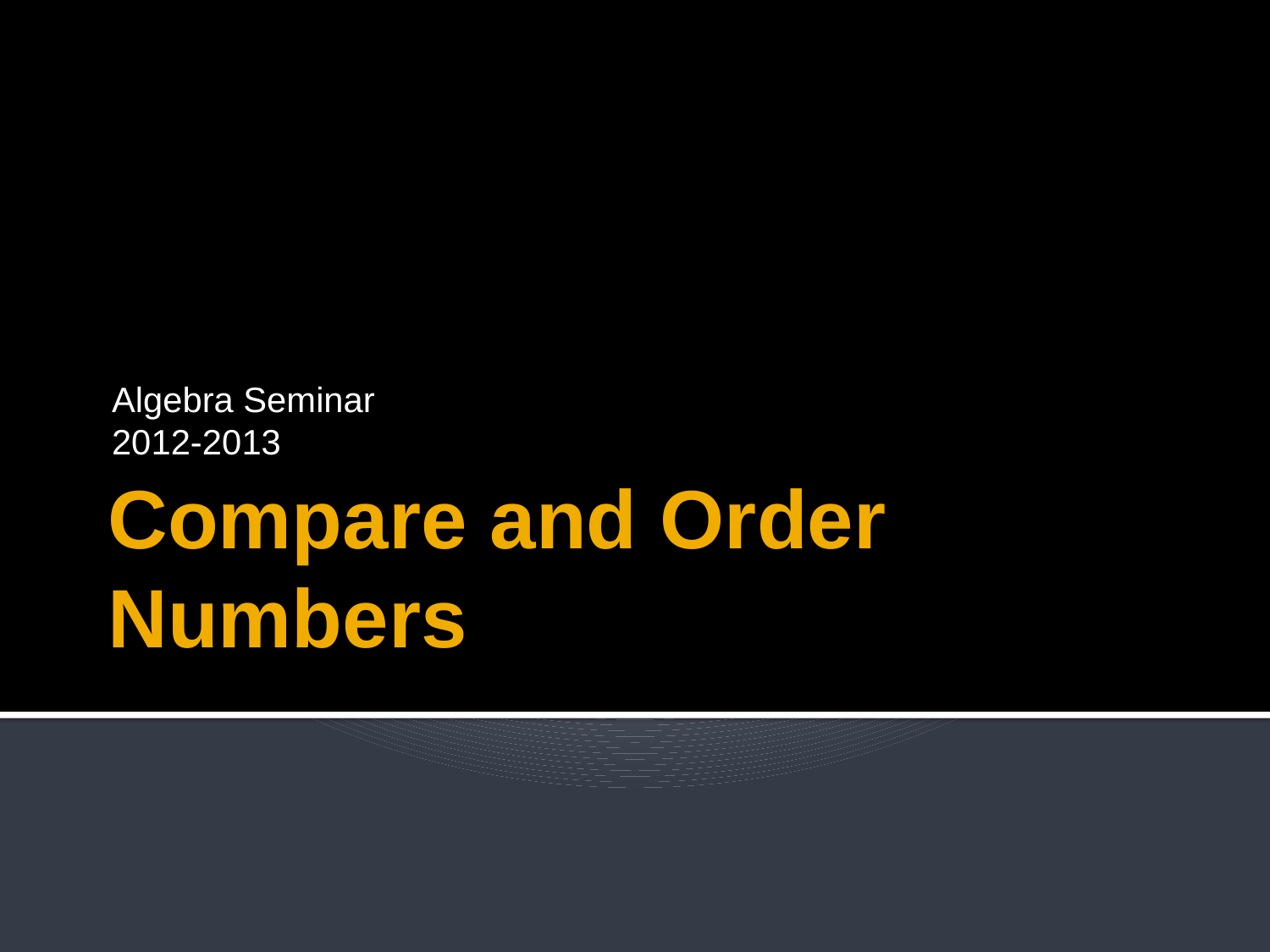

Algebra Seminar
2012-2013
# Compare and Order Numbers